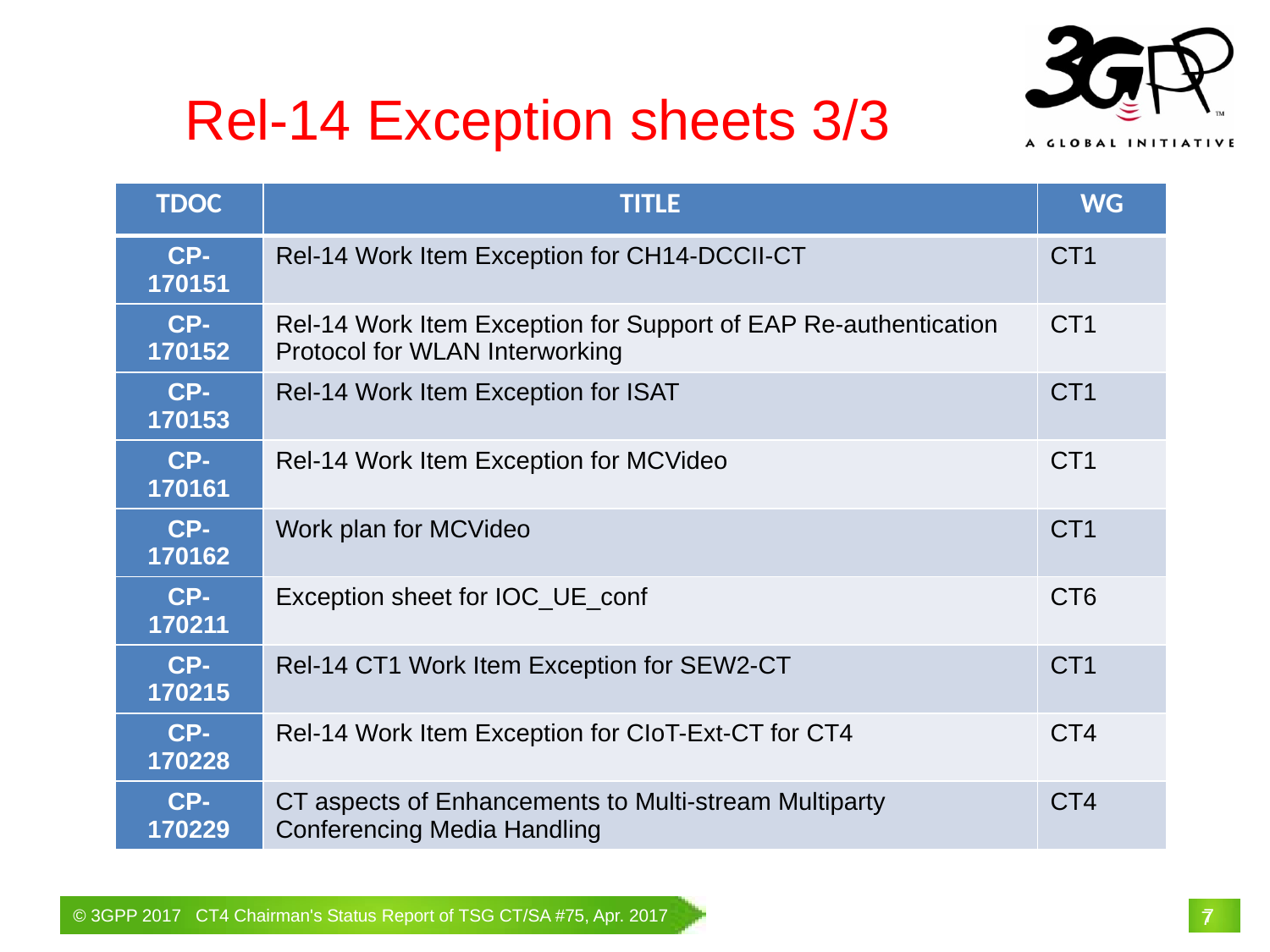

Rel-14 Exception sheets 3/3
| TDOC | TITLE | WG |
| --- | --- | --- |
| CP-170151 | Rel-14 Work Item Exception for CH14-DCCII-CT | CT1 |
| CP-170152 | Rel-14 Work Item Exception for Support of EAP Re-authentication Protocol for WLAN Interworking | CT1 |
| CP-170153 | Rel-14 Work Item Exception for ISAT | CT1 |
| CP-170161 | Rel-14 Work Item Exception for MCVideo | CT1 |
| CP-170162 | Work plan for MCVideo | CT1 |
| CP-170211 | Exception sheet for IOC\_UE\_conf | CT6 |
| CP-170215 | Rel-14 CT1 Work Item Exception for SEW2-CT | CT1 |
| CP-170228 | Rel-14 Work Item Exception for CIoT-Ext-CT for CT4 | CT4 |
| CP-170229 | CT aspects of Enhancements to Multi-stream Multiparty Conferencing Media Handling | CT4 |

# 7